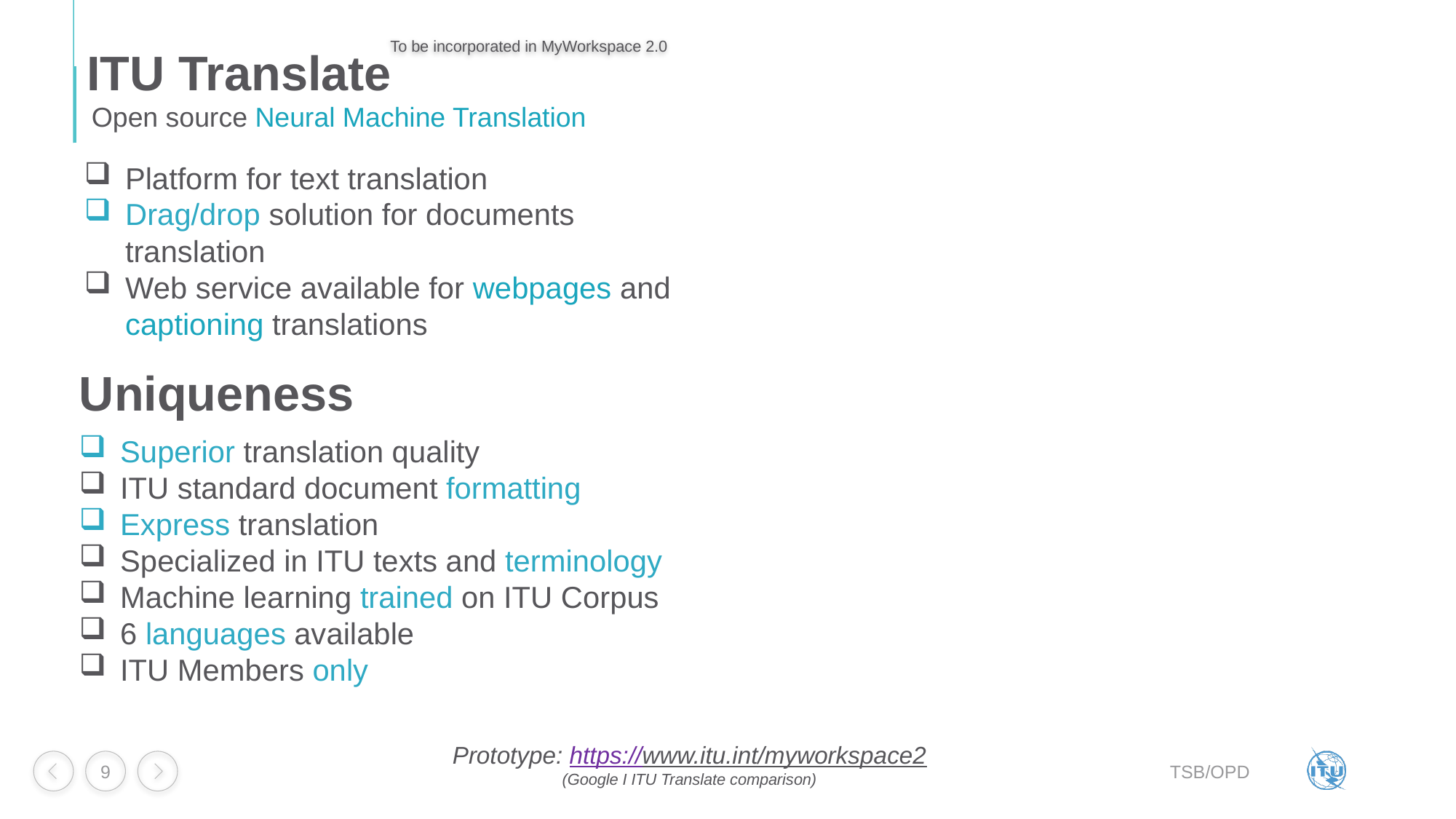

To be incorporated in MyWorkspace 2.0
ITU Translate
Open source Neural Machine Translation
Platform for text translation
Drag/drop solution for documents translation
Web service available for webpages and captioning translations
Uniqueness
Superior translation quality
ITU standard document formatting
Express translation
Specialized in ITU texts and terminology
Machine learning trained on ITU Corpus
6 languages available
ITU Members only
Prototype: https://www.itu.int/myworkspace2
(Google I ITU Translate comparison)